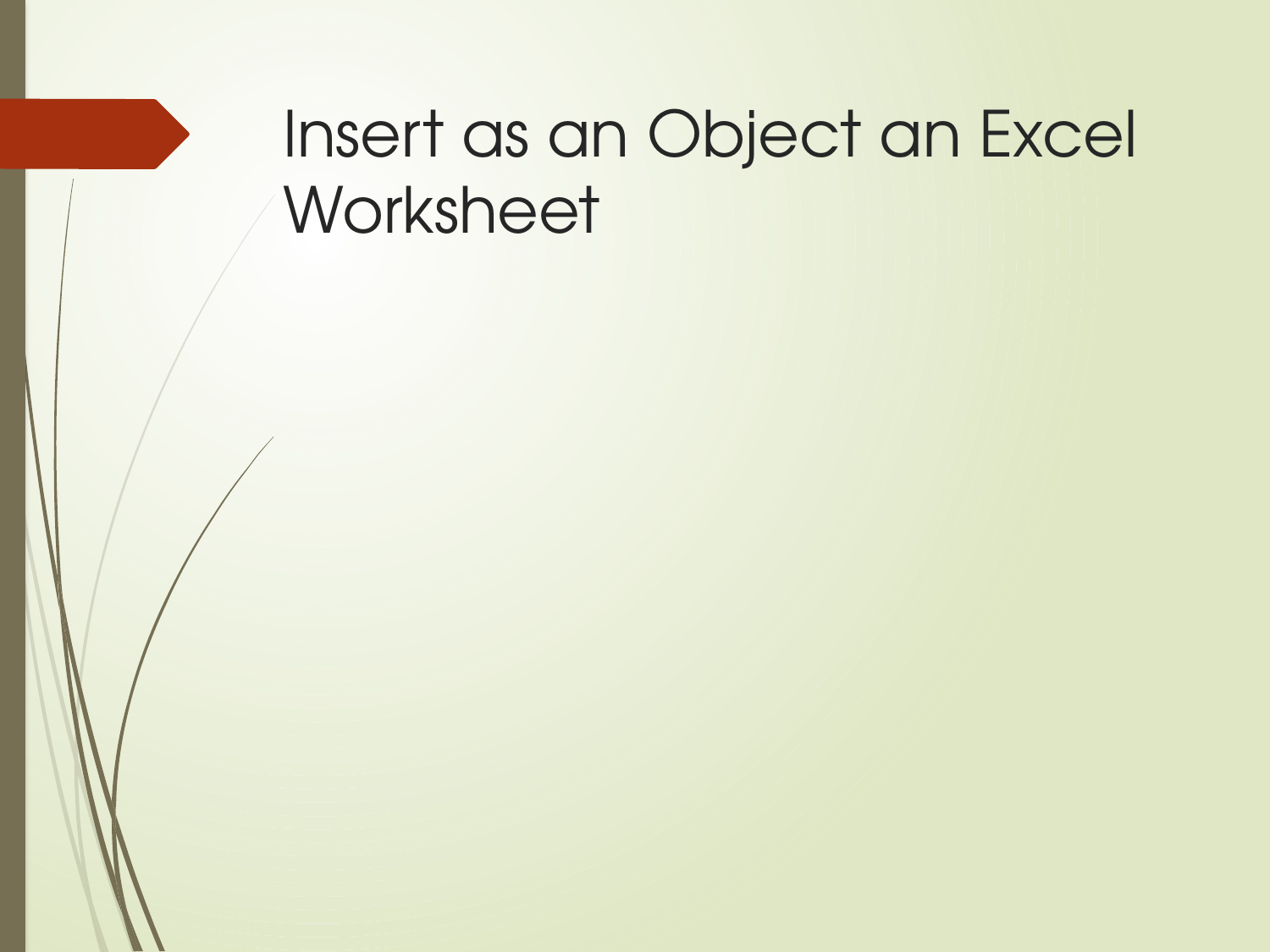

# Insert as an Object an Excel Worksheet